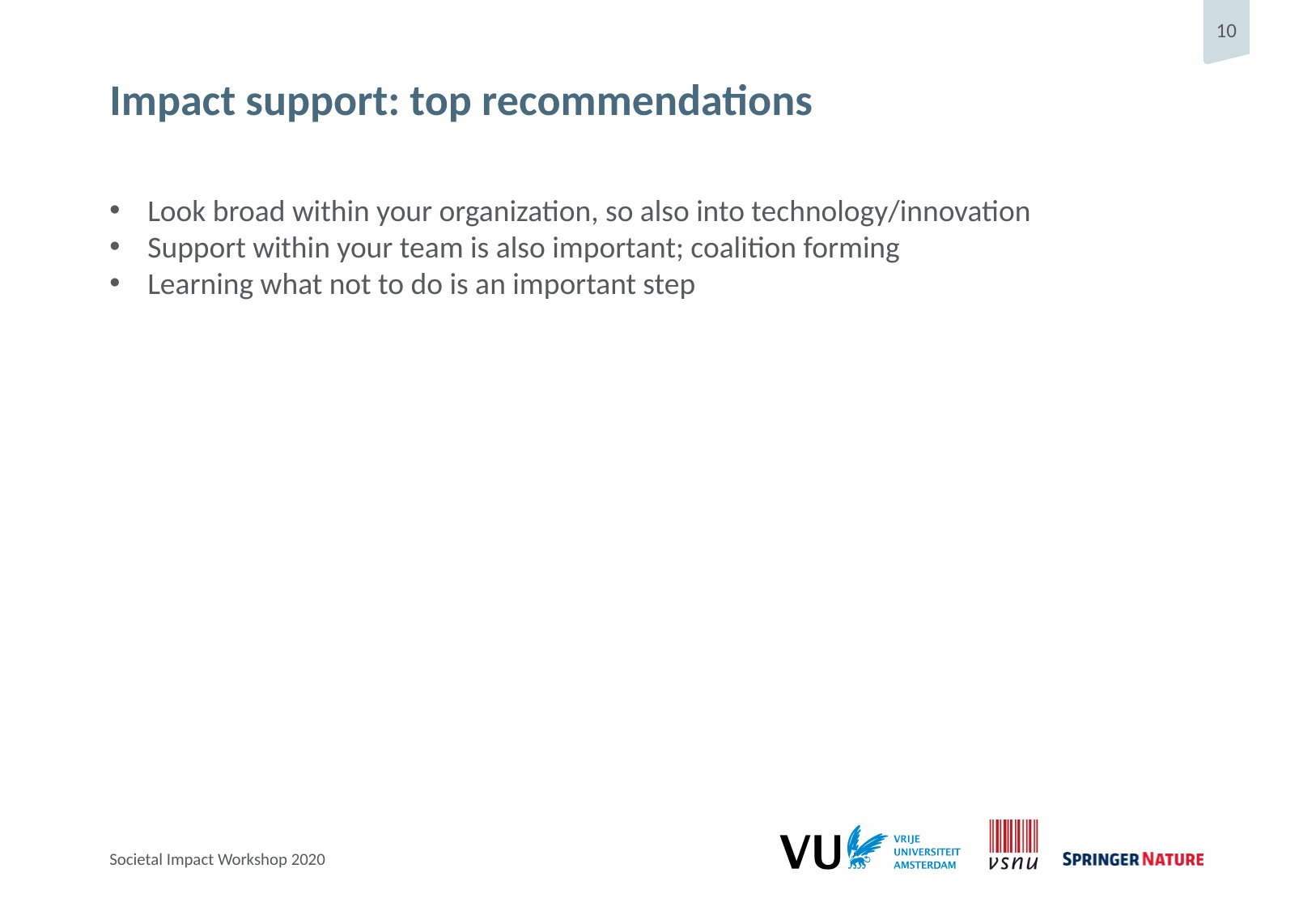

# Impact support: top recommendations
Look broad within your organization, so also into technology/innovation
Support within your team is also important; coalition forming
Learning what not to do is an important step